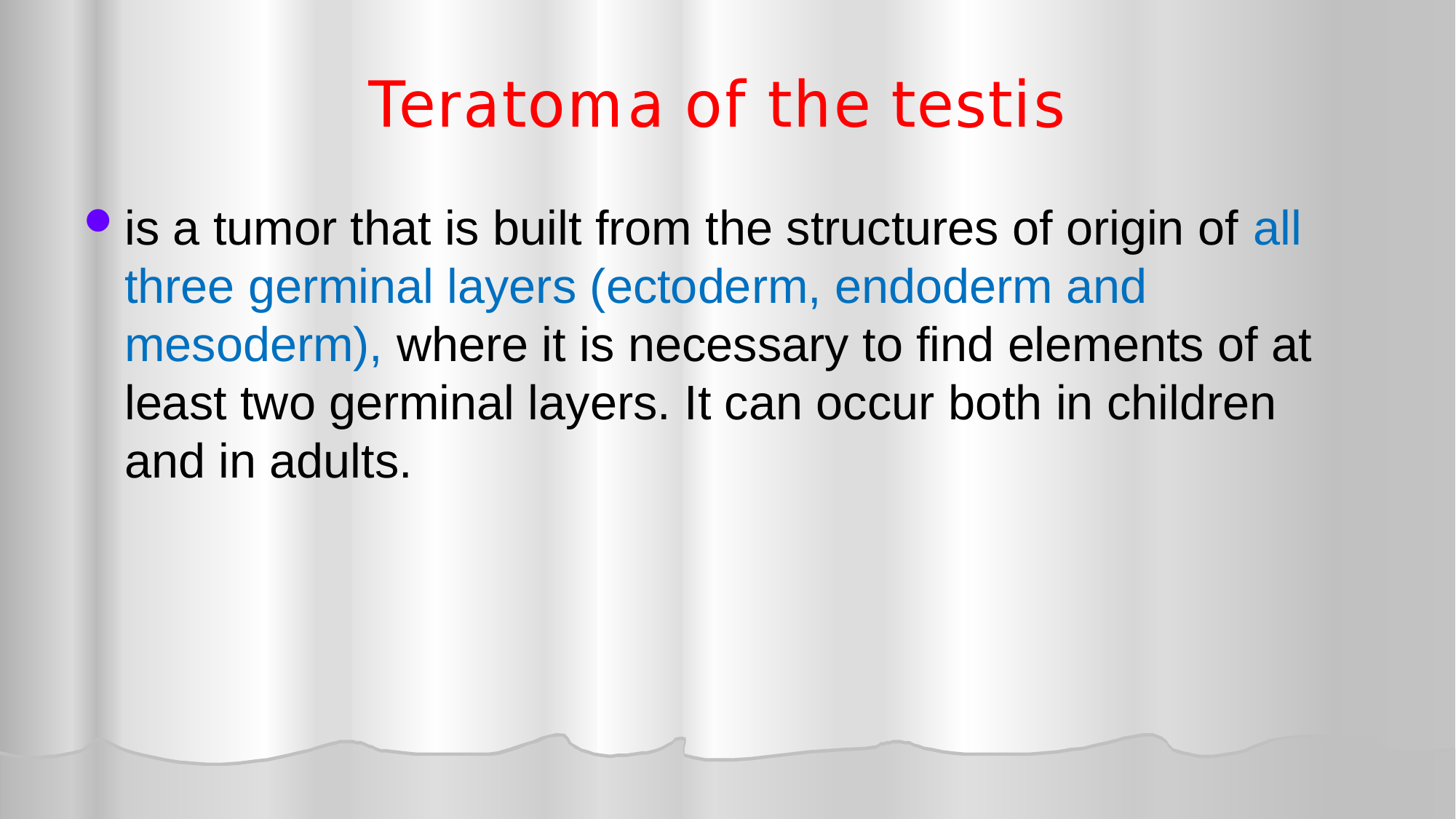

# Teratoma of the testis
is a tumor that is built from the structures of origin of all three germinal layers (ectoderm, endoderm and mesoderm), where it is necessary to find elements of at least two germinal layers. It can occur both in children and in adults.